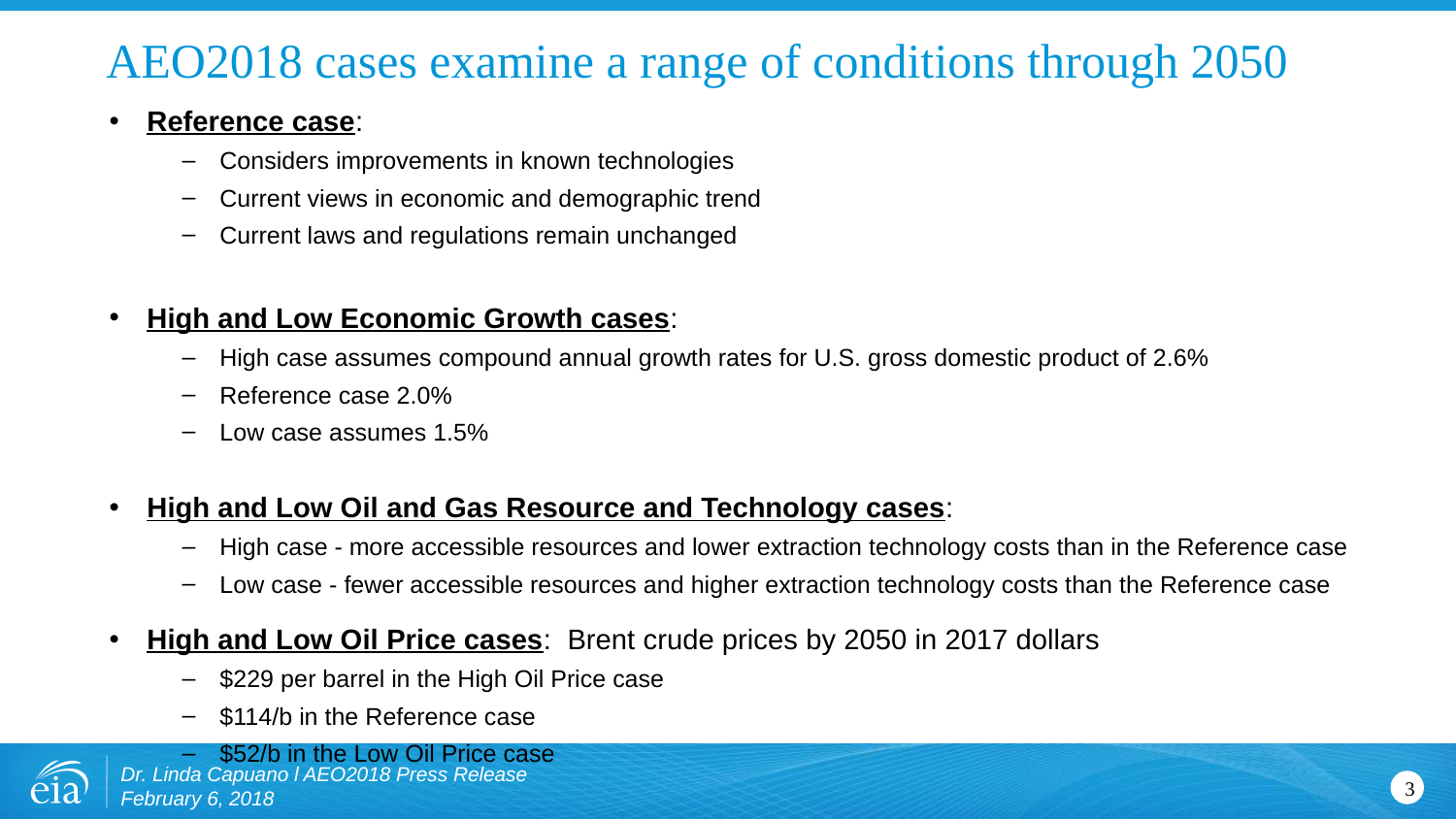

# AEO2018 cases examine a range of conditions through 2050
Reference case:
Considers improvements in known technologies
Current views in economic and demographic trend
Current laws and regulations remain unchanged

High and Low Economic Growth cases:
High case assumes compound annual growth rates for U.S. gross domestic product of 2.6%
Reference case 2.0%
Low case assumes 1.5%

High and Low Oil and Gas Resource and Technology cases:
High case - more accessible resources and lower extraction technology costs than in the Reference case
Low case - fewer accessible resources and higher extraction technology costs than the Reference case

High and Low Oil Price cases:  Brent crude prices by 2050 in 2017 dollars
$229 per barrel in the High Oil Price case
$114/b in the Reference case
$52/b in the Low Oil Price case
Dr. Linda Capuano l AEO2018 Press Release
February 6, 2018
3